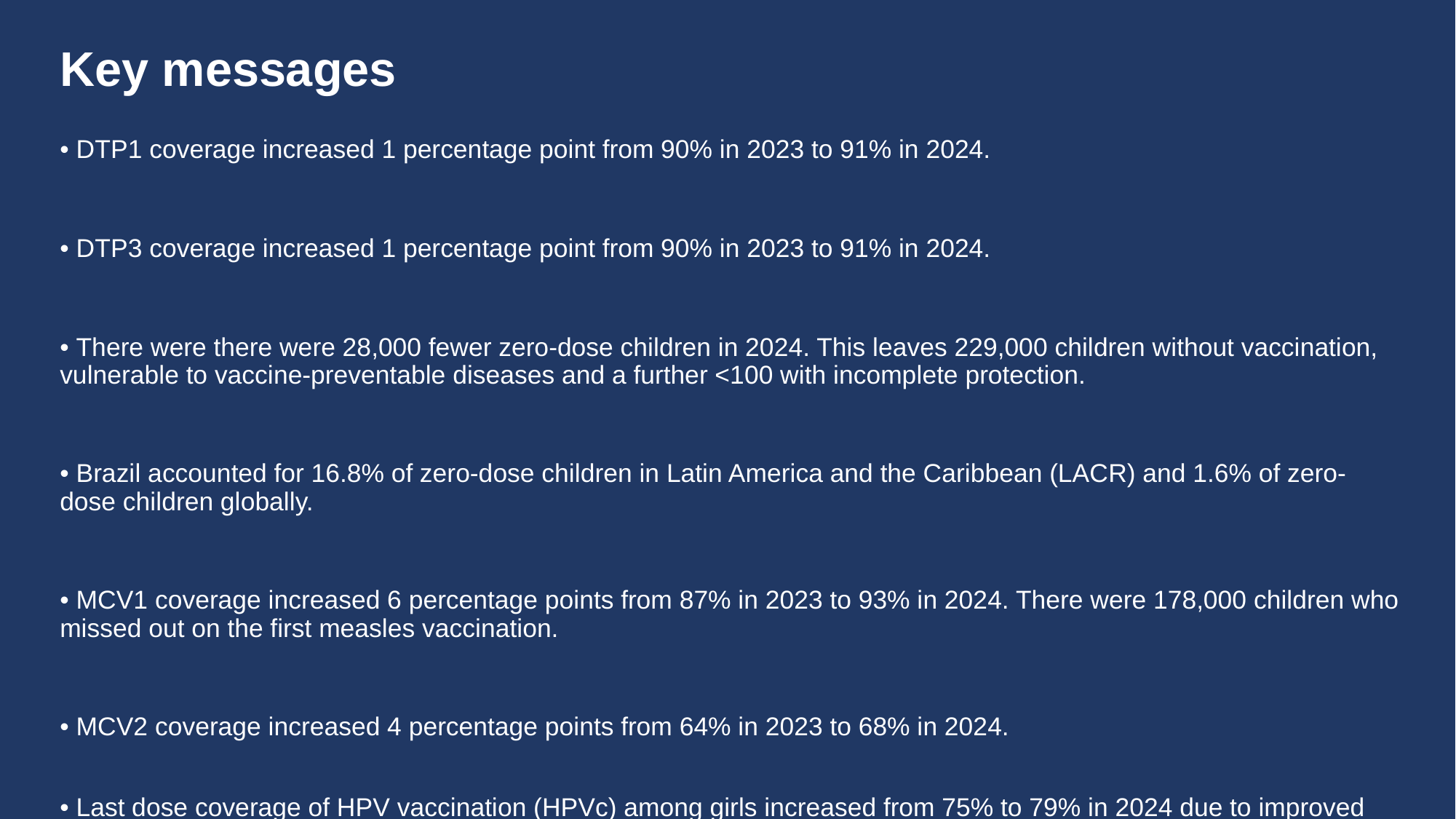

# Key messages
• DTP1 coverage increased 1 percentage point from 90% in 2023 to 91% in 2024.

• DTP3 coverage increased 1 percentage point from 90% in 2023 to 91% in 2024.

• There were there were 28,000 fewer zero-dose children in 2024. This leaves 229,000 children without vaccination, vulnerable to vaccine-preventable diseases and a further <100 with incomplete protection.

• Brazil accounted for 16.8% of zero-dose children in Latin America and the Caribbean (LACR) and 1.6% of zero-dose children globally.

• MCV1 coverage increased 6 percentage points from 87% in 2023 to 93% in 2024. There were 178,000 children who missed out on the first measles vaccination.

• MCV2 coverage increased 4 percentage points from 64% in 2023 to 68% in 2024.

• Last dose coverage of HPV vaccination (HPVc) among girls increased from 75% to 79% in 2024 due to improved programme performance.